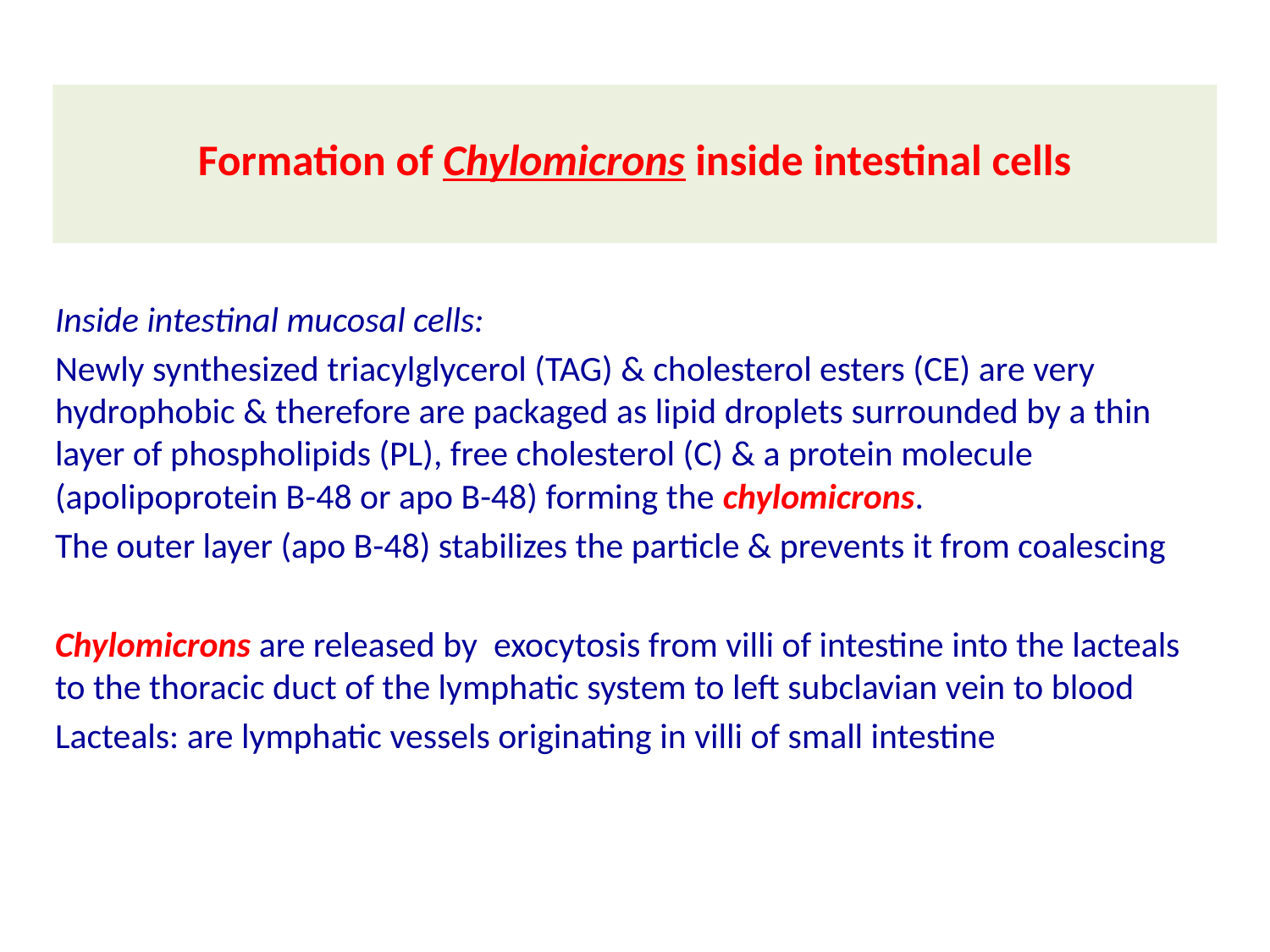

# Formation of Chylomicrons inside intestinal cells

Inside intestinal mucosal cells:
Newly synthesized triacylglycerol (TAG) & cholesterol esters (CE) are very hydrophobic & therefore are packaged as lipid droplets surrounded by a thin layer of phospholipids (PL), free cholesterol (C) & a protein molecule (apolipoprotein B-48 or apo B-48) forming the chylomicrons.
The outer layer (apo B-48) stabilizes the particle & prevents it from coalescing

Chylomicrons are released by  exocytosis from villi of intestine into the lacteals to the thoracic duct of the lymphatic system to left subclavian vein to blood
Lacteals: are lymphatic vessels originating in villi of small intestine